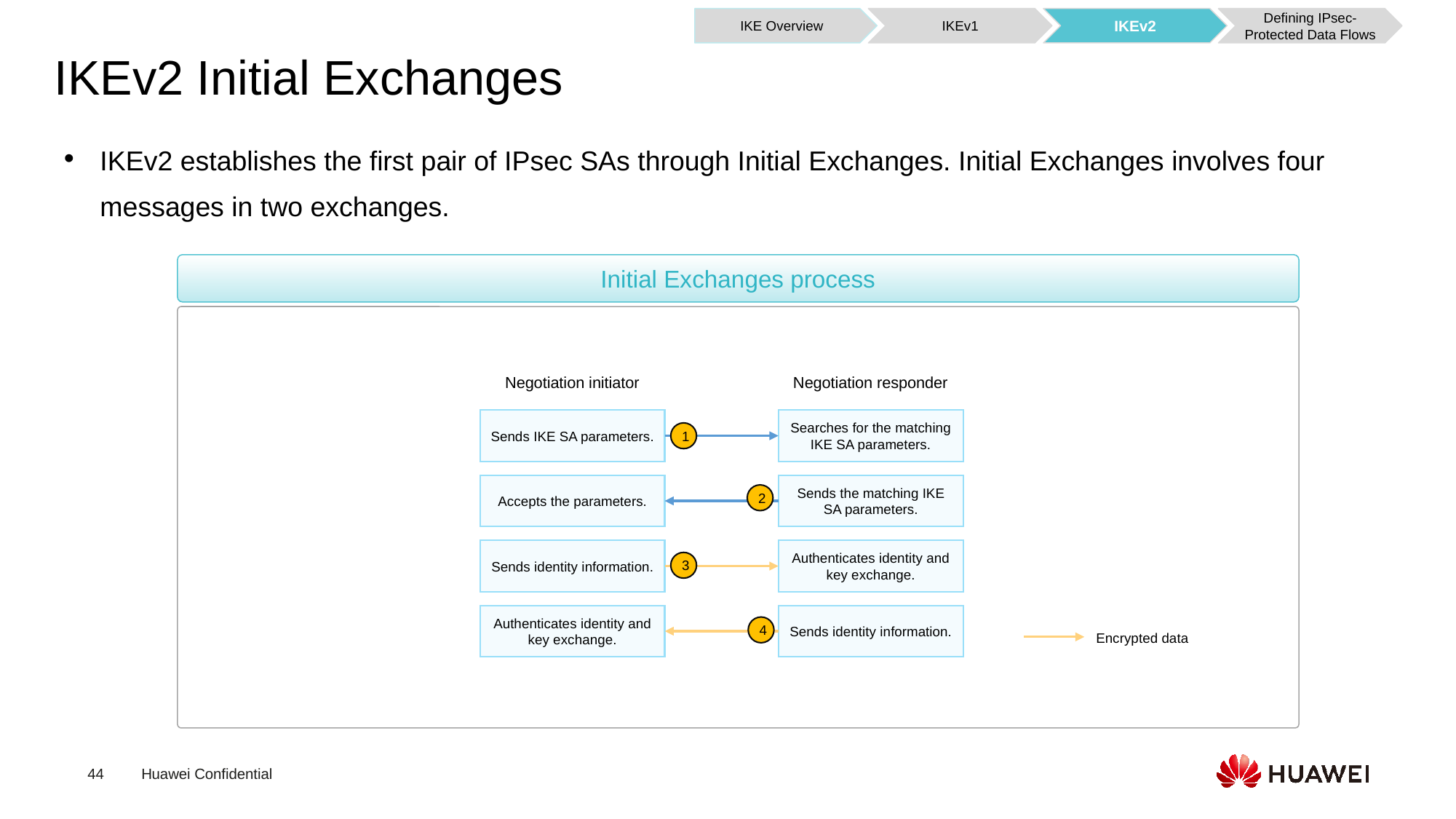

IKE Overview
IKEv1
IKEv2
Defining IPsec-Protected Data Flows
# IKEv2 Initial Exchanges
IKEv2 establishes the first pair of IPsec SAs through Initial Exchanges. Initial Exchanges involves four messages in two exchanges.
Initial Exchanges process

Negotiation responder
Negotiation initiator
Sends IKE SA parameters.
Searches for the matching IKE SA parameters.
1
Accepts the parameters.
Sends the matching IKE SA parameters.
2
Sends identity information.
Authenticates identity and key exchange.
3
Authenticates identity and key exchange.
Sends identity information.
4
Encrypted data